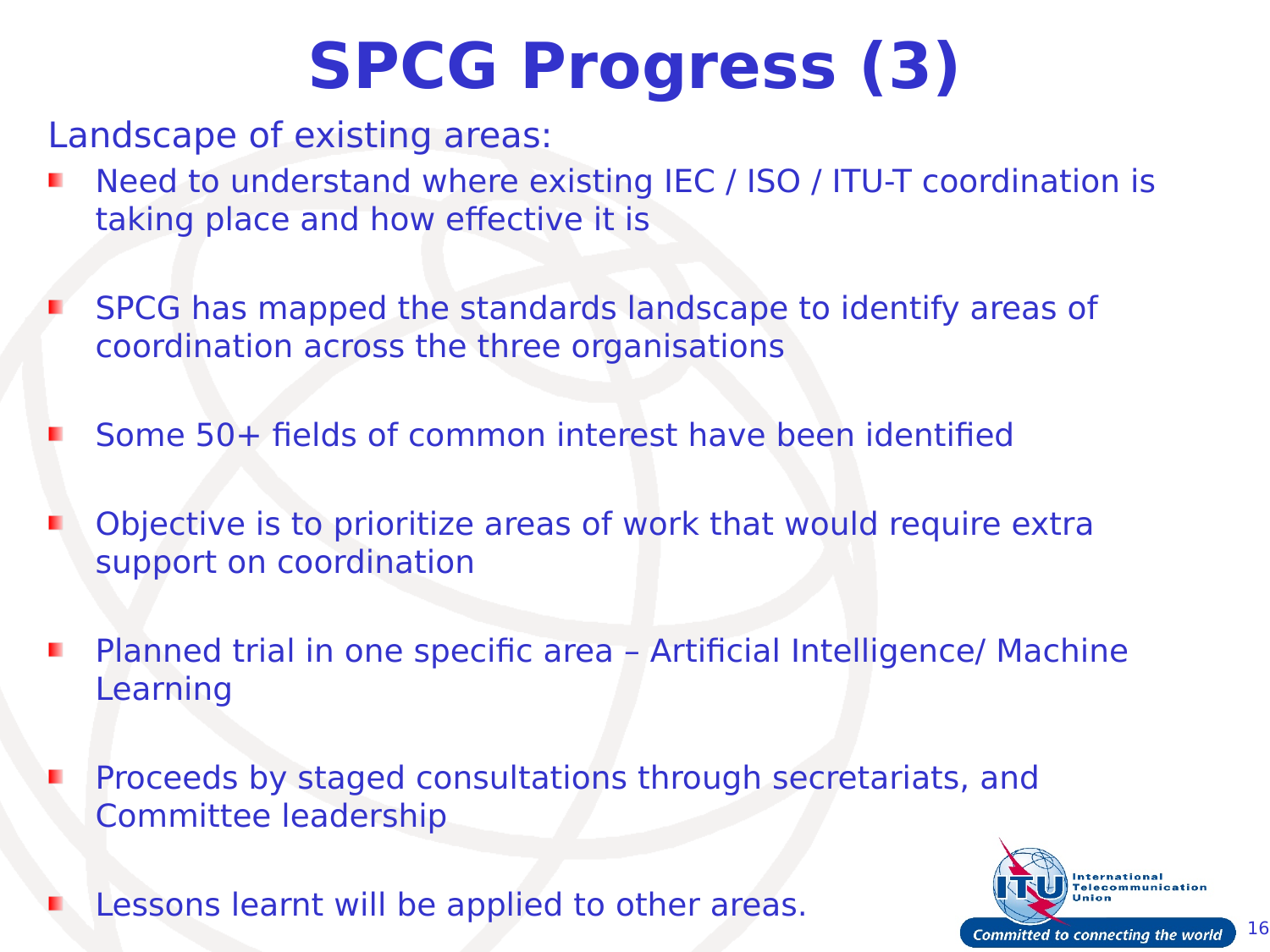

# SPCG Progress (3)
Landscape of existing areas:
Need to understand where existing IEC / ISO / ITU-T coordination is taking place and how effective it is

SPCG has mapped the standards landscape to identify areas of coordination across the three organisations

Some 50+ fields of common interest have been identified

Objective is to prioritize areas of work that would require extra support on coordination

Planned trial in one specific area – Artificial Intelligence/ Machine Learning

Proceeds by staged consultations through secretariats, and Committee leadership

Lessons learnt will be applied to other areas.
16